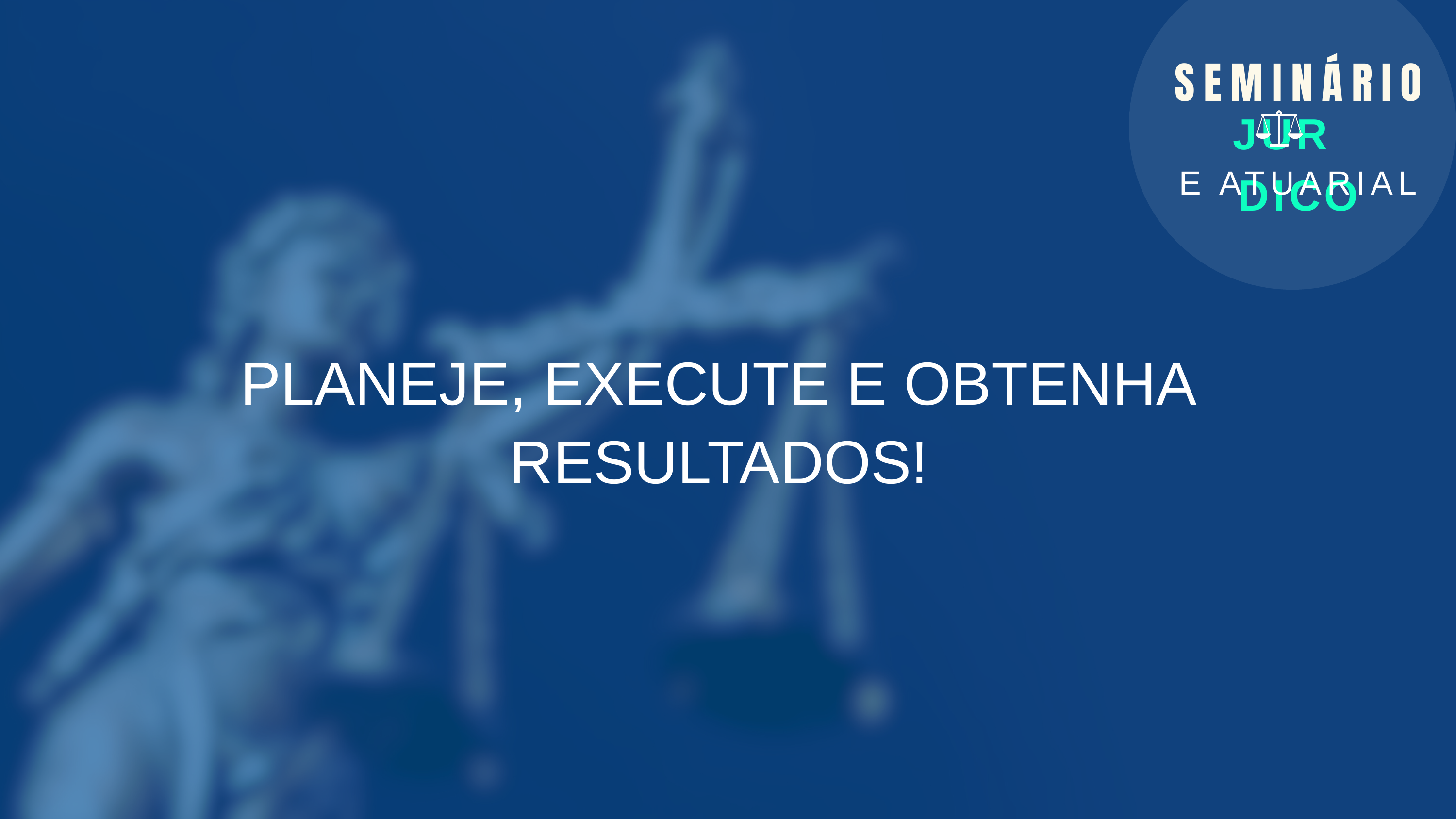

SEMINÁRIO
JUR   DICO

E ATUARIAL
PLANEJE, EXECUTE E OBTENHA
RESULTADOS!